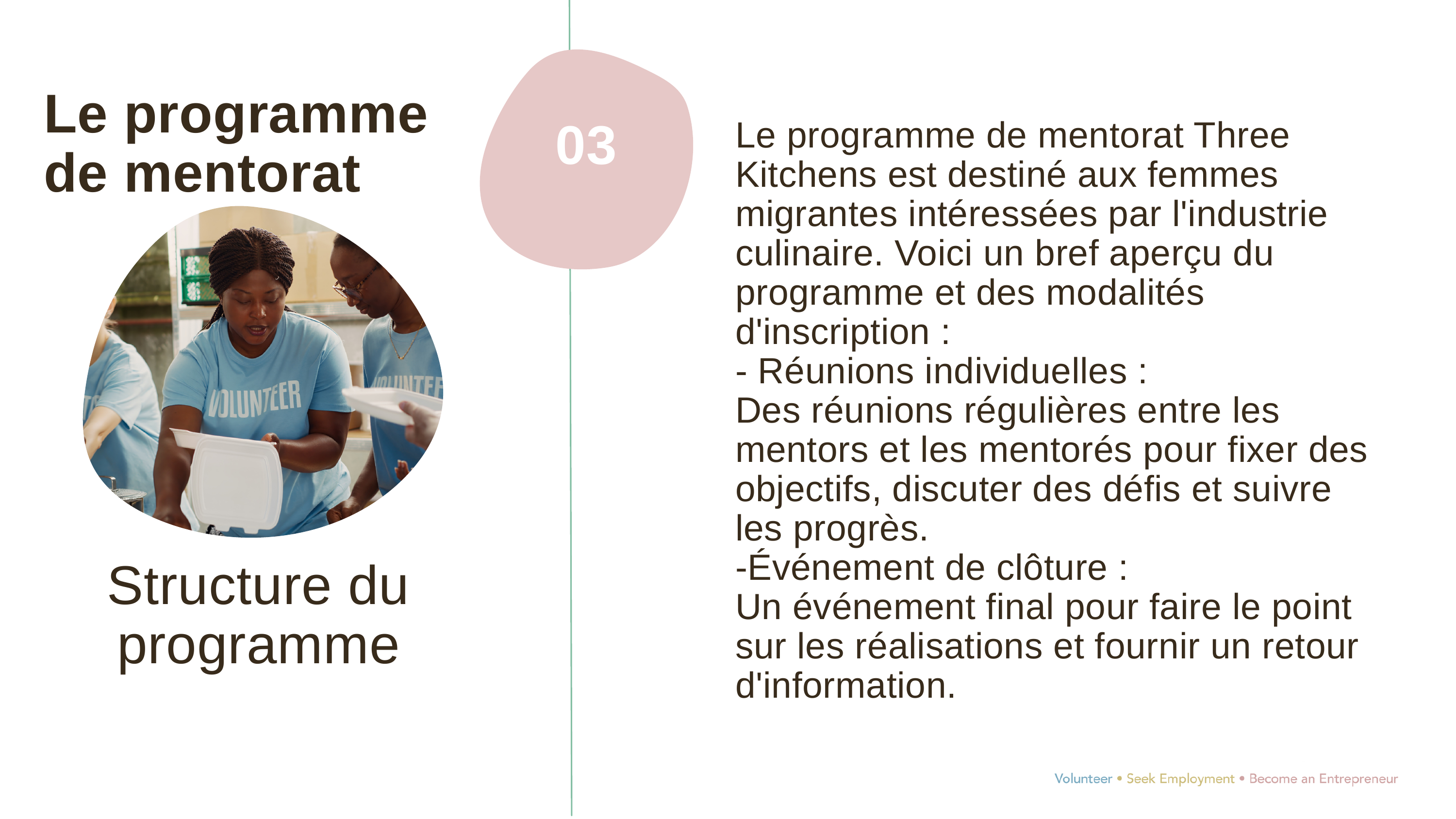

Le programme de mentorat

Structure du programme
Le programme de mentorat Three Kitchens est destiné aux femmes migrantes intéressées par l'industrie culinaire. Voici un bref aperçu du programme et des modalités d'inscription :
- Réunions individuelles :
Des réunions régulières entre les mentors et les mentorés pour fixer des objectifs, discuter des défis et suivre les progrès.
-Événement de clôture :
Un événement final pour faire le point sur les réalisations et fournir un retour d'information.

03